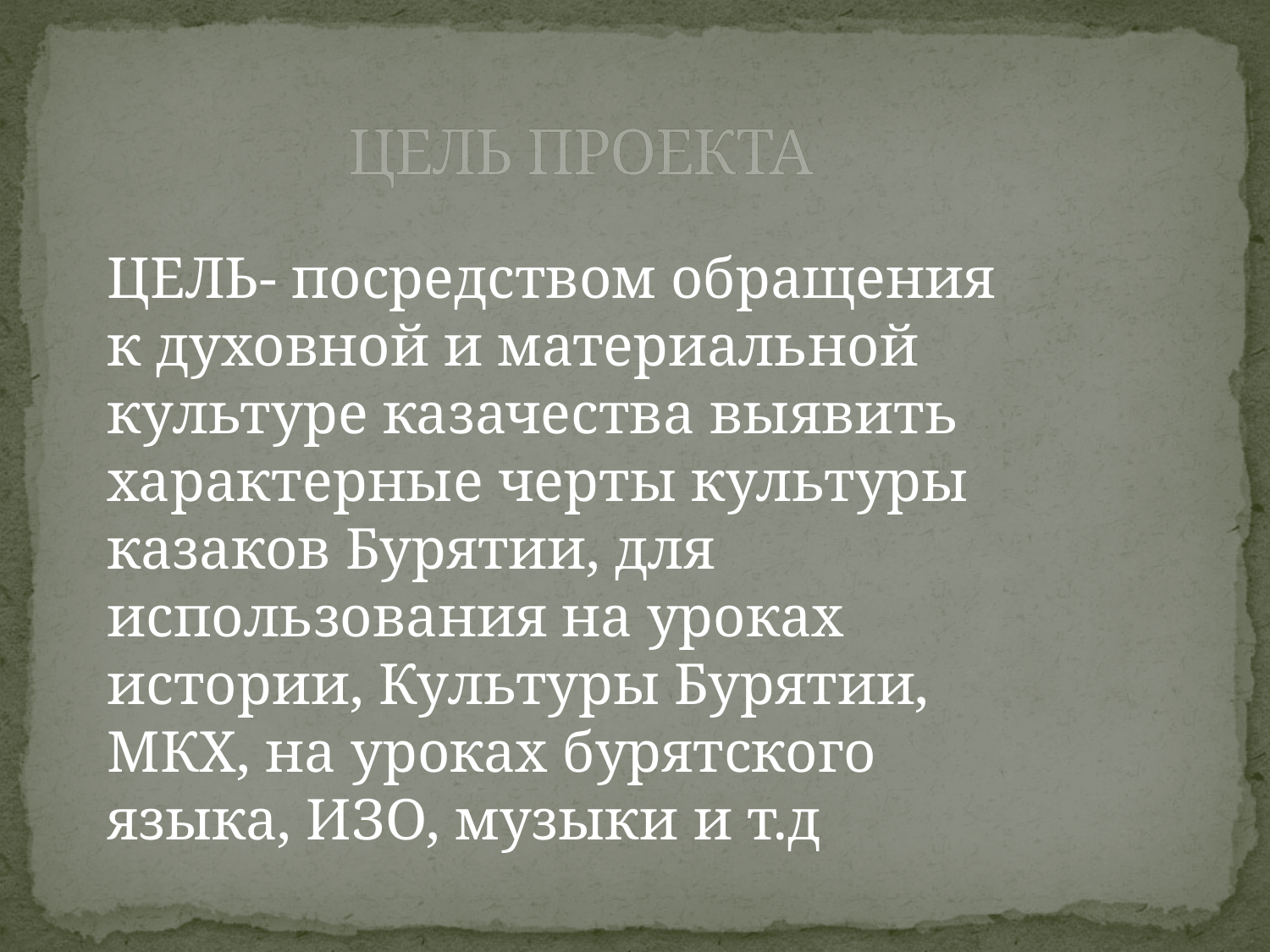

# ЦЕЛЬ ПРОЕКТА
ЦЕЛЬ- посредством обращения к духовной и материальной культуре казачества выявить характерные черты культуры казаков Бурятии, для использования на уроках истории, Культуры Бурятии, МКХ, на уроках бурятского языка, ИЗО, музыки и т.д